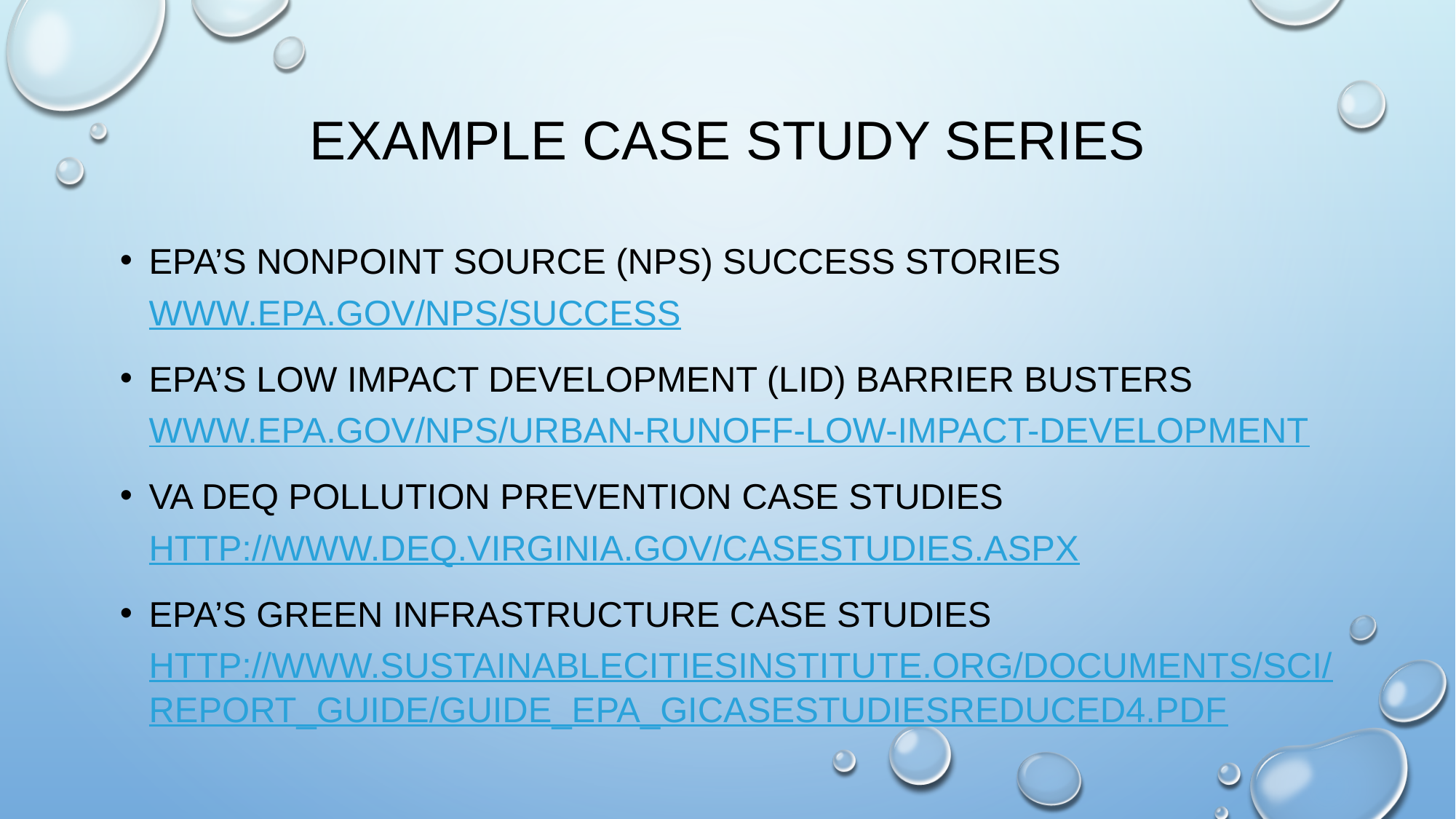

# Example case study series
EPA’s Nonpoint Source (NPS) Success stories www.epa.gov/nps/success
EPA’s Low Impact Development (LID) barrier busters www.epa.gov/nps/urban-runoff-low-impact-development
VA DEQ Pollution Prevention Case studies http://www.deq.virginia.gov/CaseStudies.aspx
EPA’s Green Infrastructure case studies http://www.sustainablecitiesinstitute.org/Documents/SCI/Report_Guide/Guide_EPA_GICaseStudiesReduced4.pdf